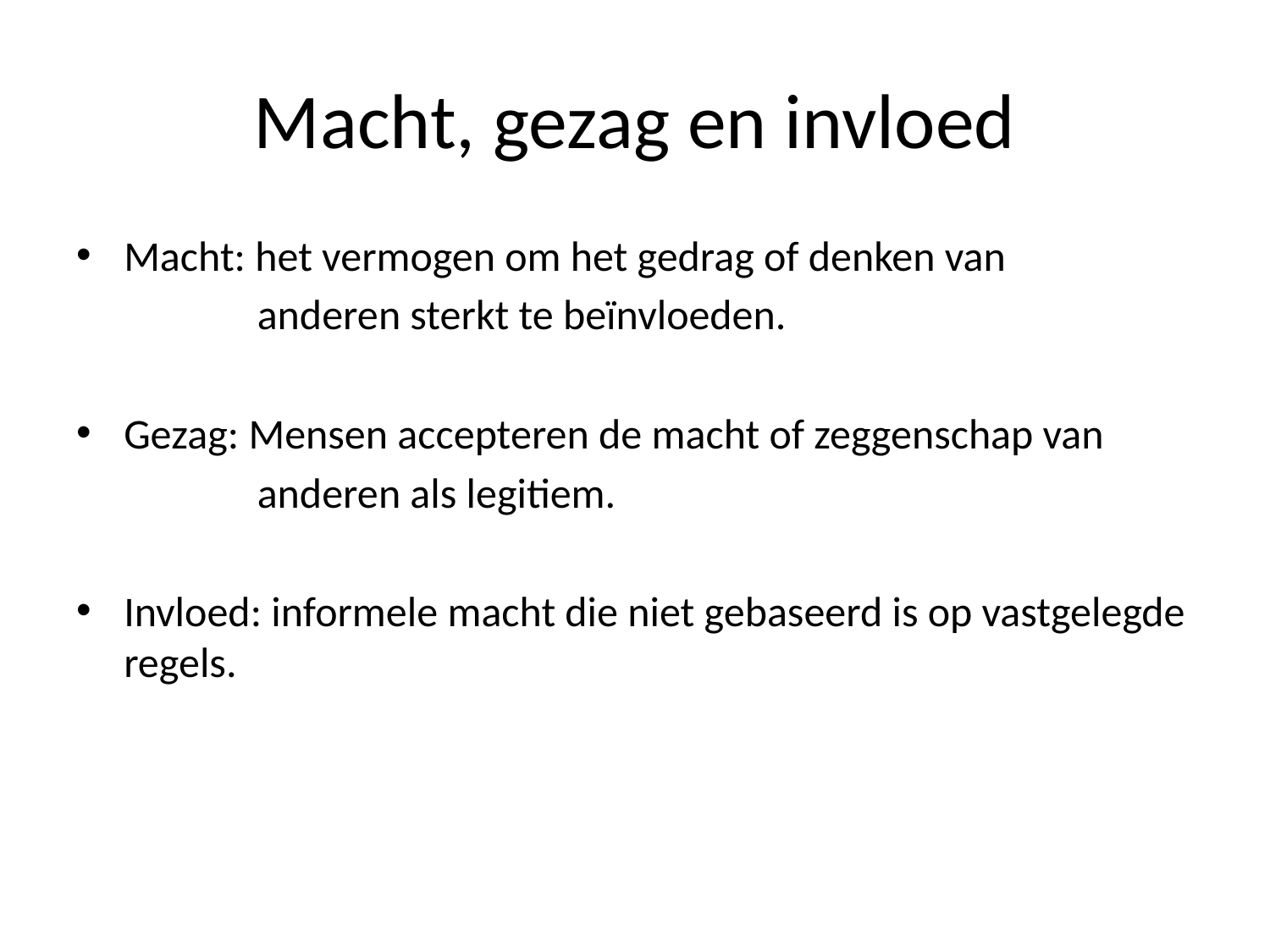

# Macht, gezag en invloed
Macht: het vermogen om het gedrag of denken van
                   anderen sterkt te beïnvloeden.

Gezag: Mensen accepteren de macht of zeggenschap van
                   anderen als legitiem.

Invloed: informele macht die niet gebaseerd is op vastgelegde regels.